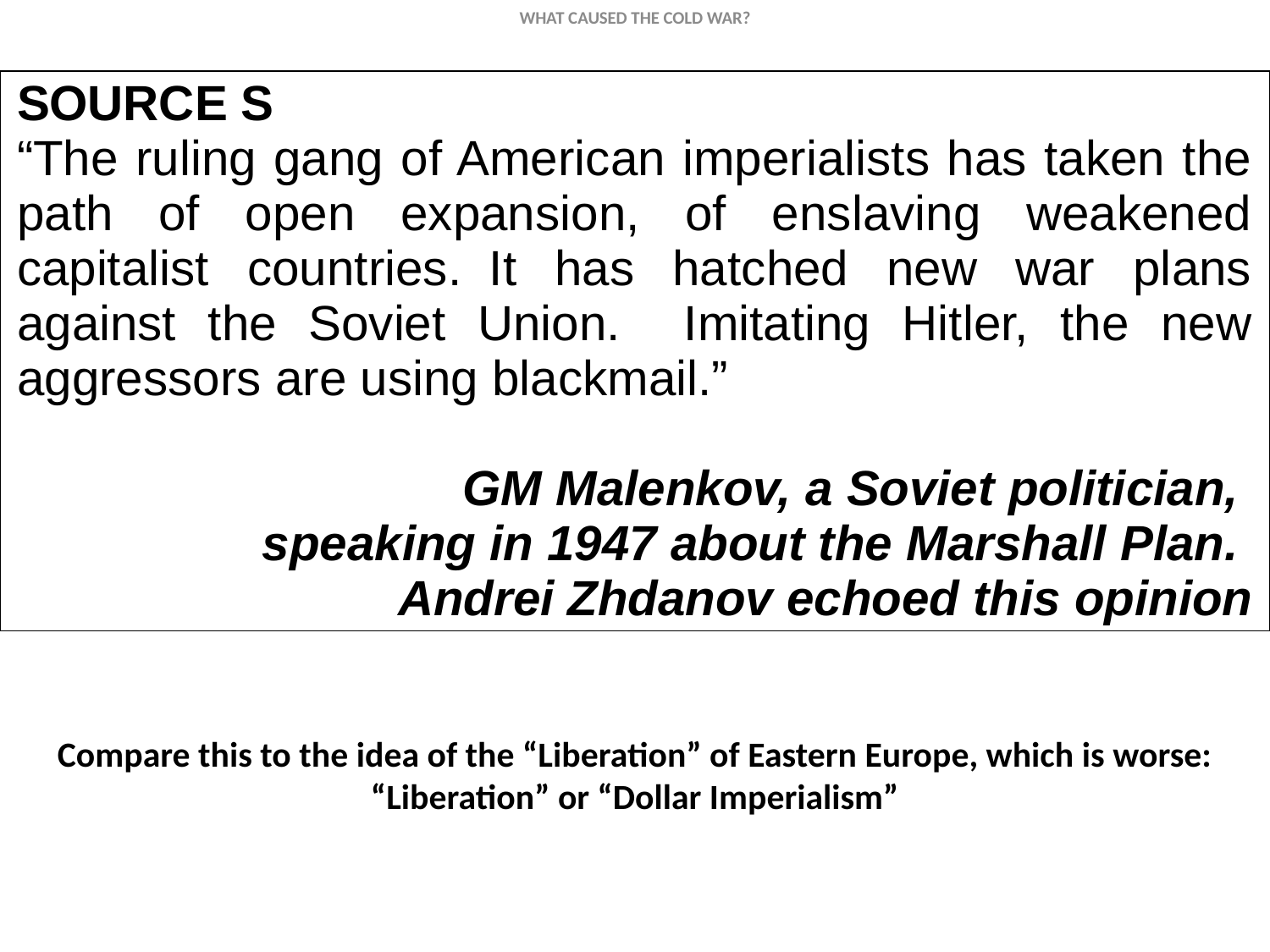

WHAT CAUSED THE COLD WAR?
| SOURCE S “The ruling gang of American imperialists has taken the path of open expansion, of enslaving weakened capitalist countries.  It has hatched new war plans against the Soviet Union. Imitating Hitler, the new aggressors are using blackmail.” GM Malenkov, a Soviet politician, speaking in 1947 about the Marshall Plan.  Andrei Zhdanov echoed this opinion |
| --- |
Compare this to the idea of the “Liberation” of Eastern Europe, which is worse:
“Liberation” or “Dollar Imperialism”